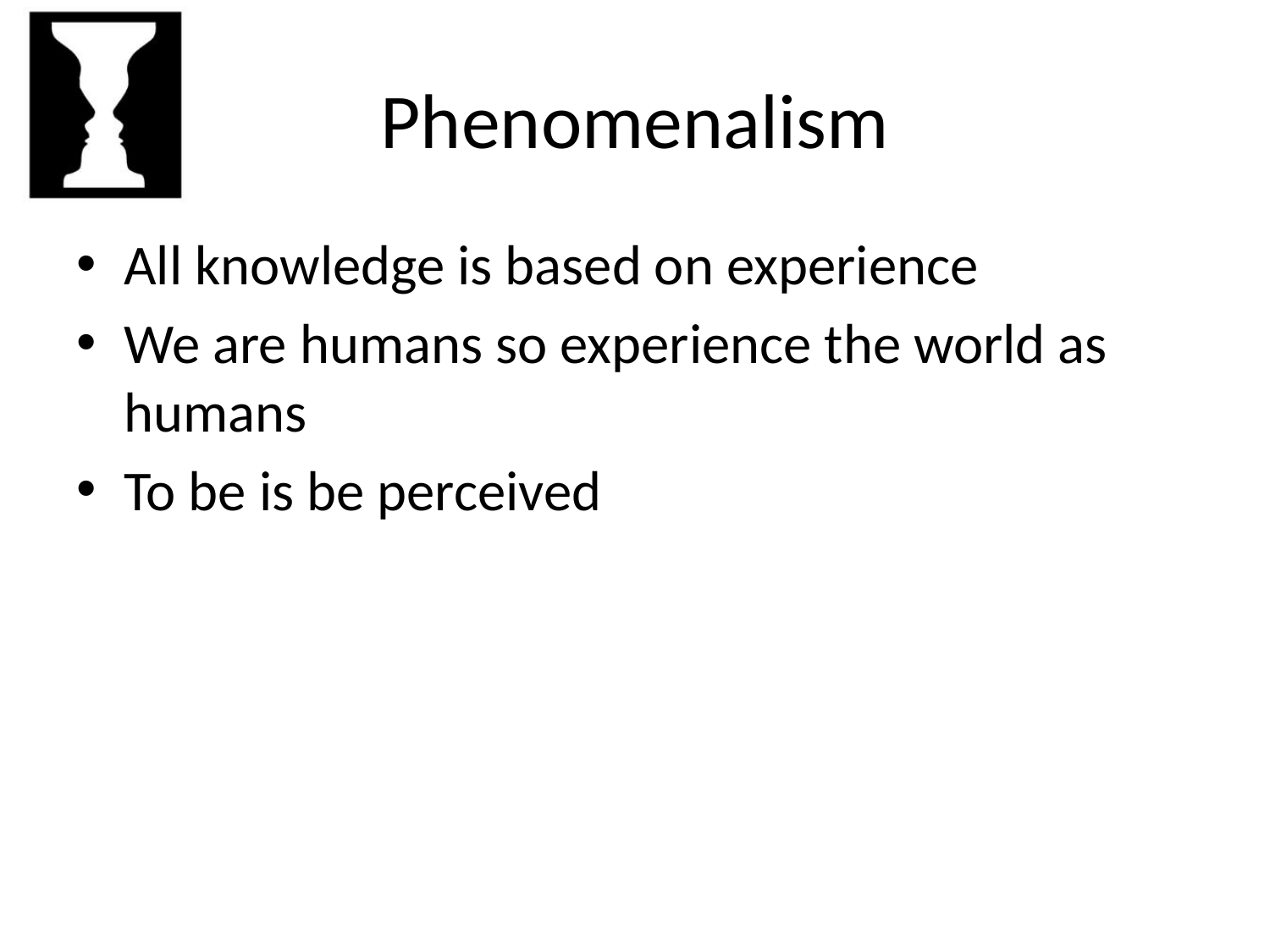

# Phenomenalism
All knowledge is based on experience
We are humans so experience the world as humans
To be is be perceived